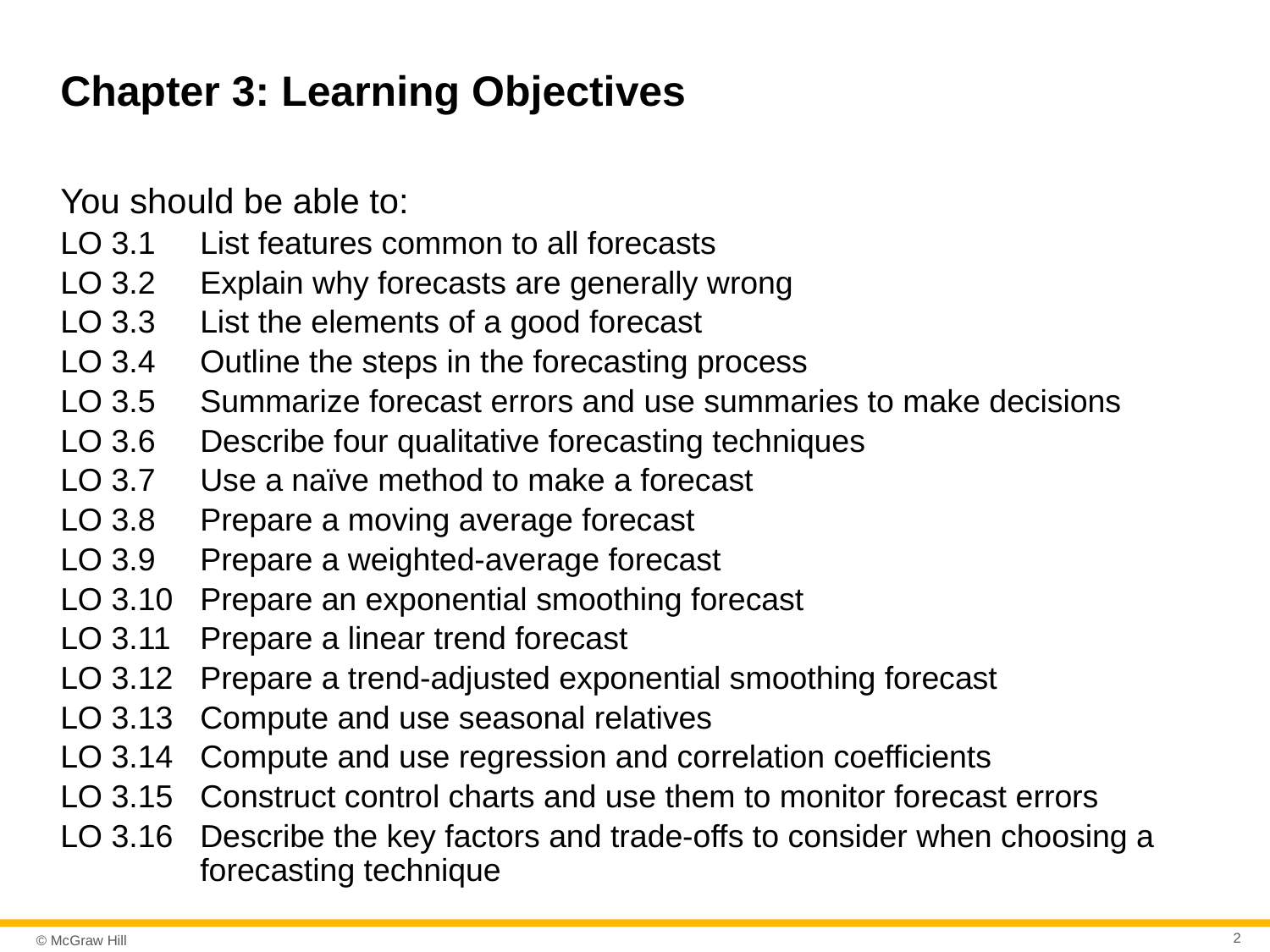

# Chapter 3: Learning Objectives
You should be able to:
LO 3.1	List features common to all forecasts
LO 3.2	Explain why forecasts are generally wrong
LO 3.3	List the elements of a good forecast
LO 3.4	Outline the steps in the forecasting process
LO 3.5	Summarize forecast errors and use summaries to make decisions
LO 3.6	Describe four qualitative forecasting techniques
LO 3.7	Use a naïve method to make a forecast
LO 3.8	Prepare a moving average forecast
LO 3.9	Prepare a weighted-average forecast
LO 3.10	Prepare an exponential smoothing forecast
LO 3.11	Prepare a linear trend forecast
LO 3.12	Prepare a trend-adjusted exponential smoothing forecast
LO 3.13	Compute and use seasonal relatives
LO 3.14	Compute and use regression and correlation coefficients
LO 3.15	Construct control charts and use them to monitor forecast errors
LO 3.16	Describe the key factors and trade-offs to consider when choosing a forecasting technique